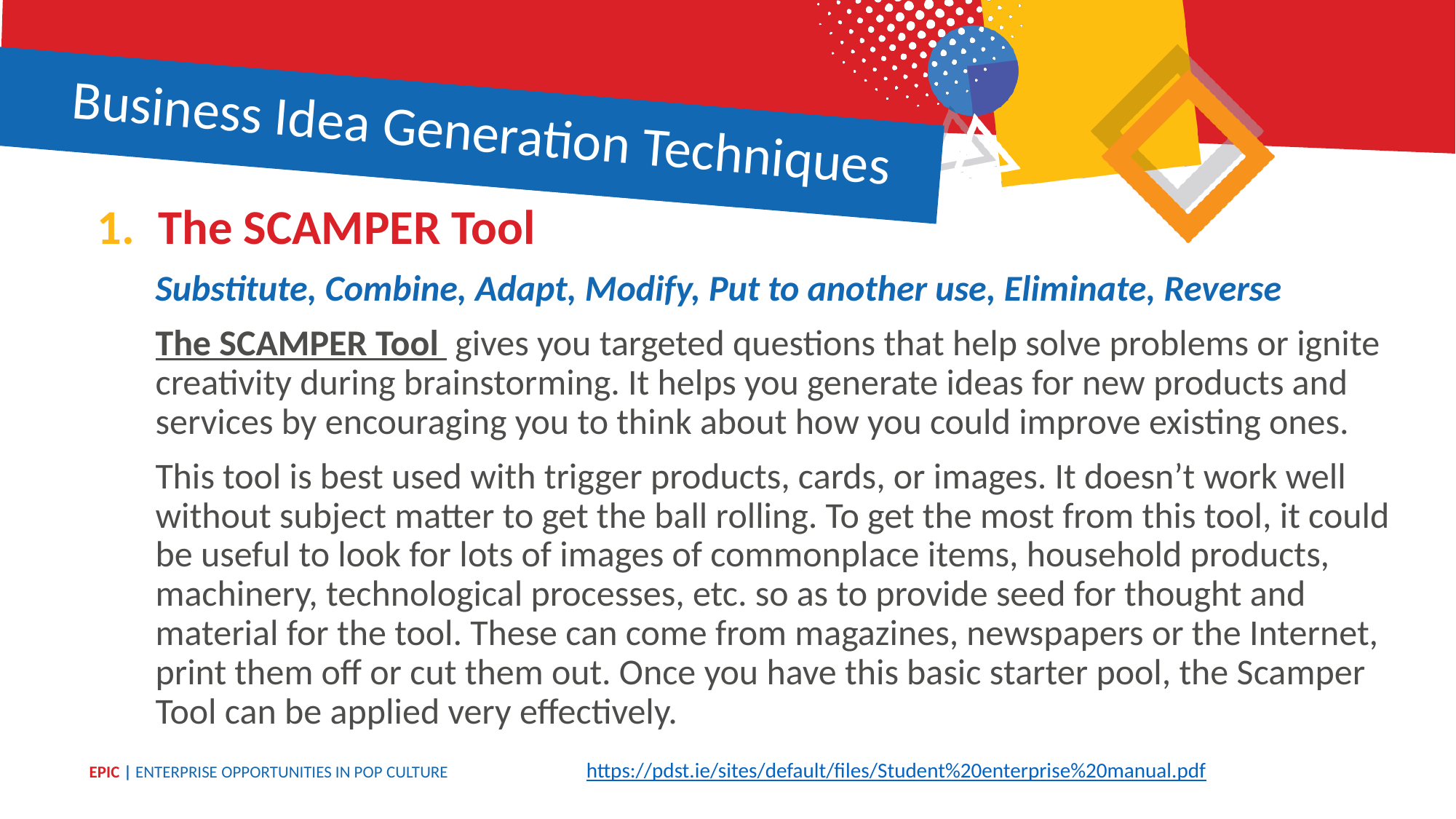

Business Idea Generation Techniques
The SCAMPER Tool
Substitute, Combine, Adapt, Modify, Put to another use, Eliminate, Reverse
The SCAMPER Tool  gives you targeted questions that help solve problems or ignite creativity during brainstorming. It helps you generate ideas for new products and services by encouraging you to think about how you could improve existing ones.
This tool is best used with trigger products, cards, or images. It doesn’t work well without subject matter to get the ball rolling. To get the most from this tool, it could be useful to look for lots of images of commonplace items, household products, machinery, technological processes, etc. so as to provide seed for thought and material for the tool. These can come from magazines, newspapers or the Internet, print them off or cut them out. Once you have this basic starter pool, the Scamper Tool can be applied very effectively.
https://pdst.ie/sites/default/files/Student%20enterprise%20manual.pdf